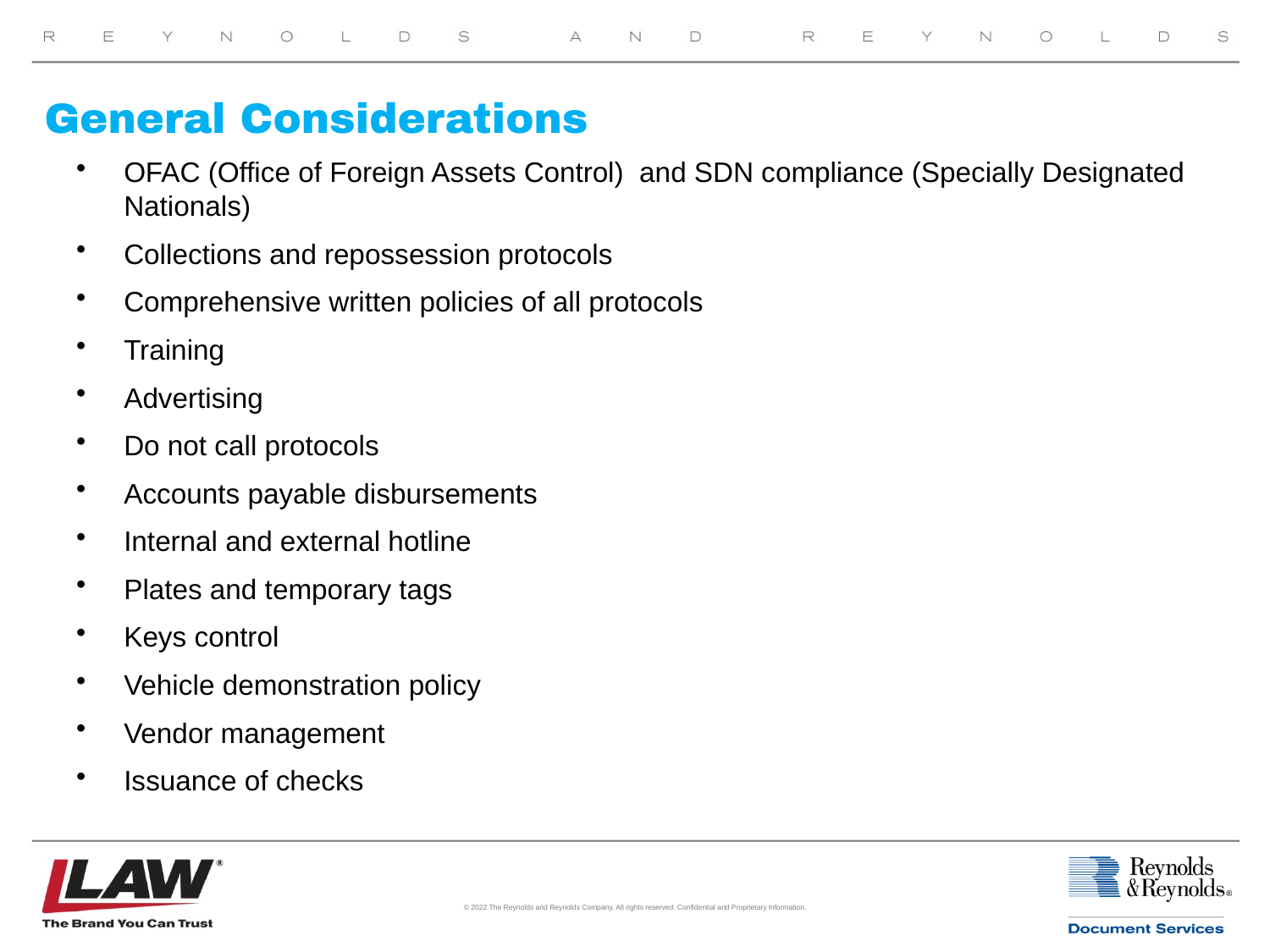

# General Considerations
OFAC (Office of Foreign Assets Control)  and SDN compliance (Specially Designated Nationals)
Collections and repossession protocols
Comprehensive written policies of all protocols
Training
Advertising
Do not call protocols
Accounts payable disbursements
Internal and external hotline
Plates and temporary tags
Keys control
Vehicle demonstration policy
Vendor management
Issuance of checks